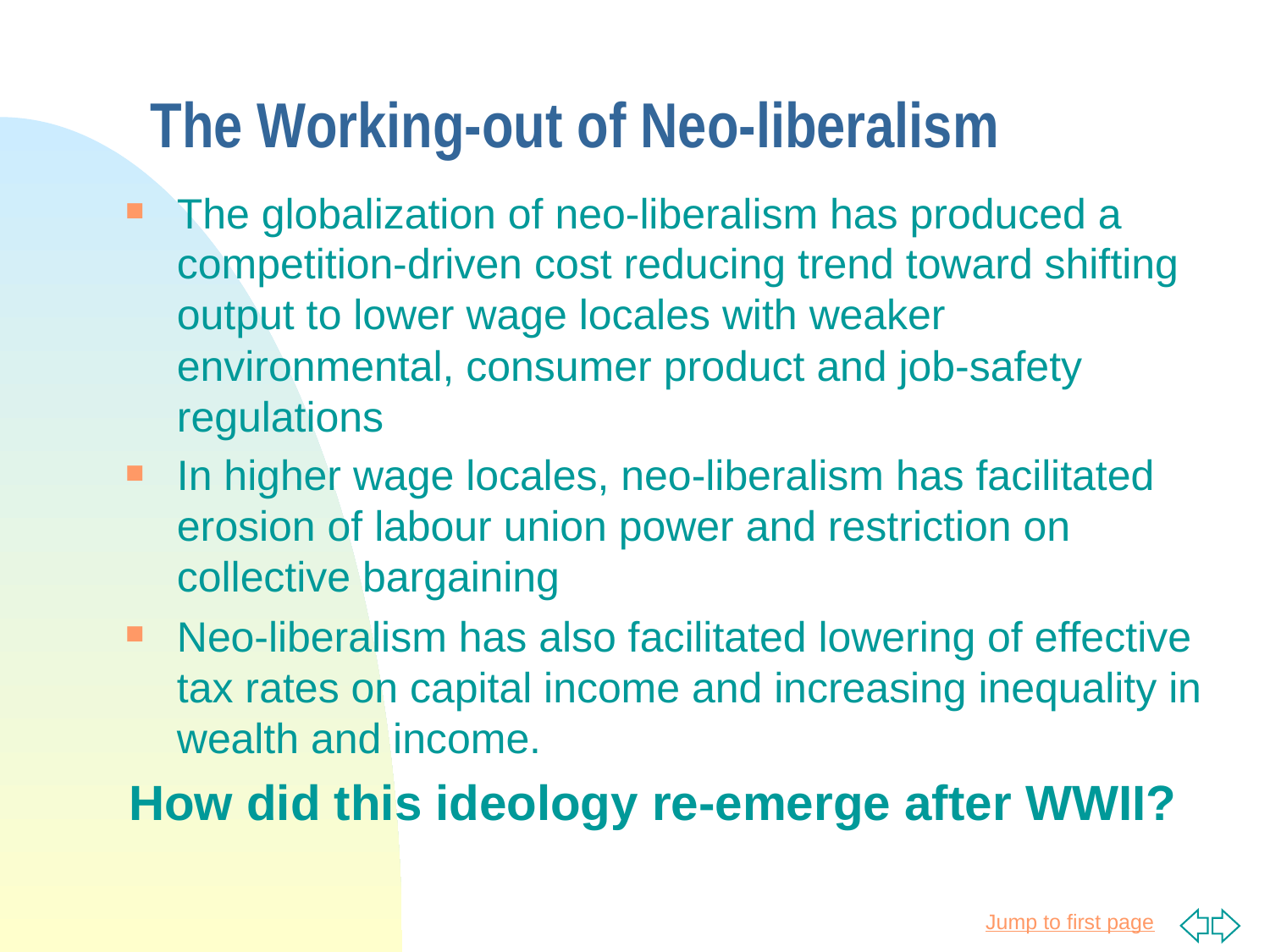

# The Working-out of Neo-liberalism
The globalization of neo-liberalism has produced a competition-driven cost reducing trend toward shifting output to lower wage locales with weaker environmental, consumer product and job-safety regulations
In higher wage locales, neo-liberalism has facilitated erosion of labour union power and restriction on collective bargaining
Neo-liberalism has also facilitated lowering of effective tax rates on capital income and increasing inequality in wealth and income.
How did this ideology re-emerge after WWII?